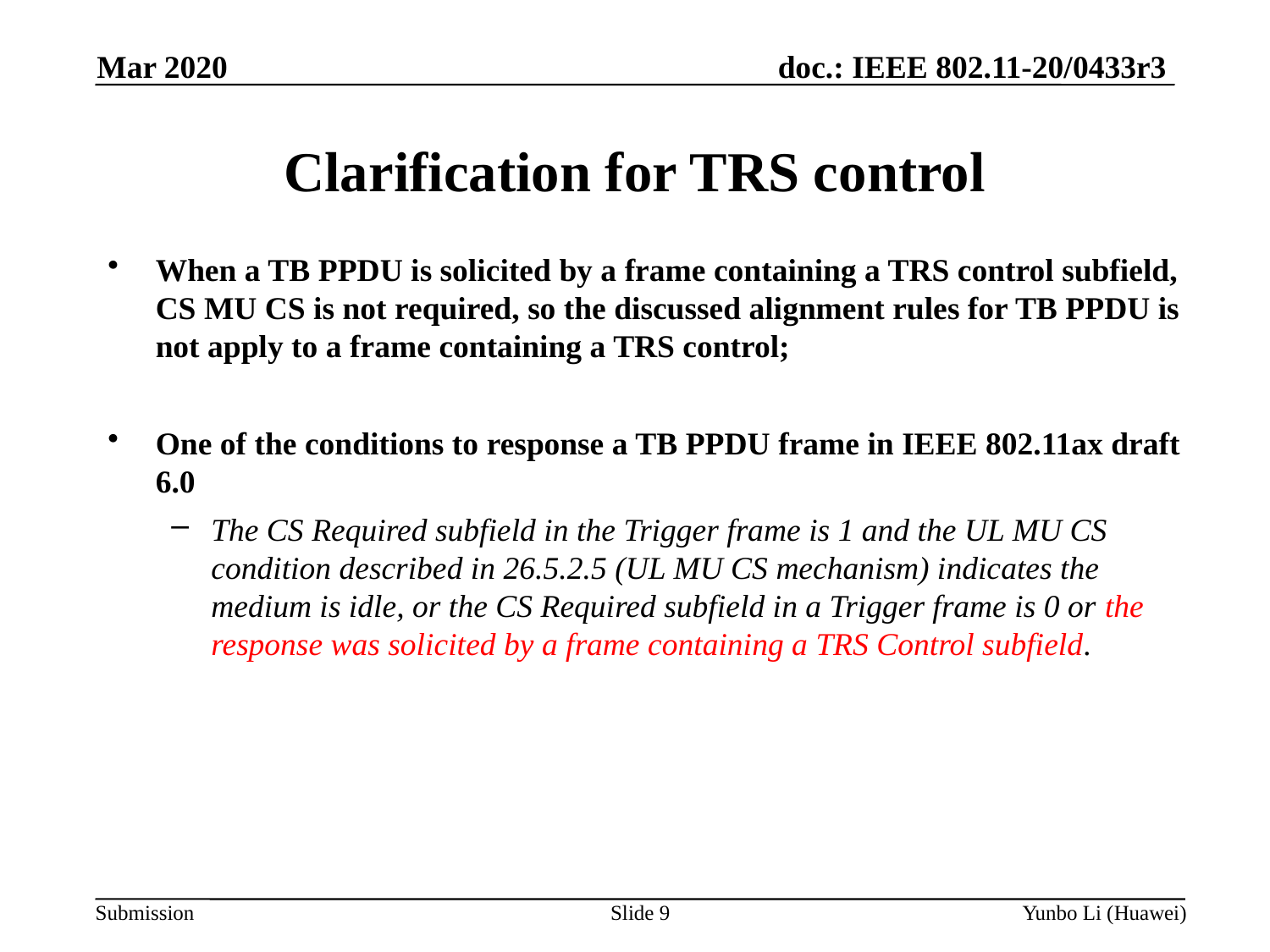

Mar 2020
Clarification for TRS control
When a TB PPDU is solicited by a frame containing a TRS control subfield, CS MU CS is not required, so the discussed alignment rules for TB PPDU is not apply to a frame containing a TRS control;

One of the conditions to response a TB PPDU frame in IEEE 802.11ax draft 6.0
The CS Required subfield in the Trigger frame is 1 and the UL MU CS condition described in 26.5.2.5 (UL MU CS mechanism) indicates the medium is idle, or the CS Required subfield in a Trigger frame is 0 or the response was solicited by a frame containing a TRS Control subfield.

Slide 9
Yunbo Li (Huawei)